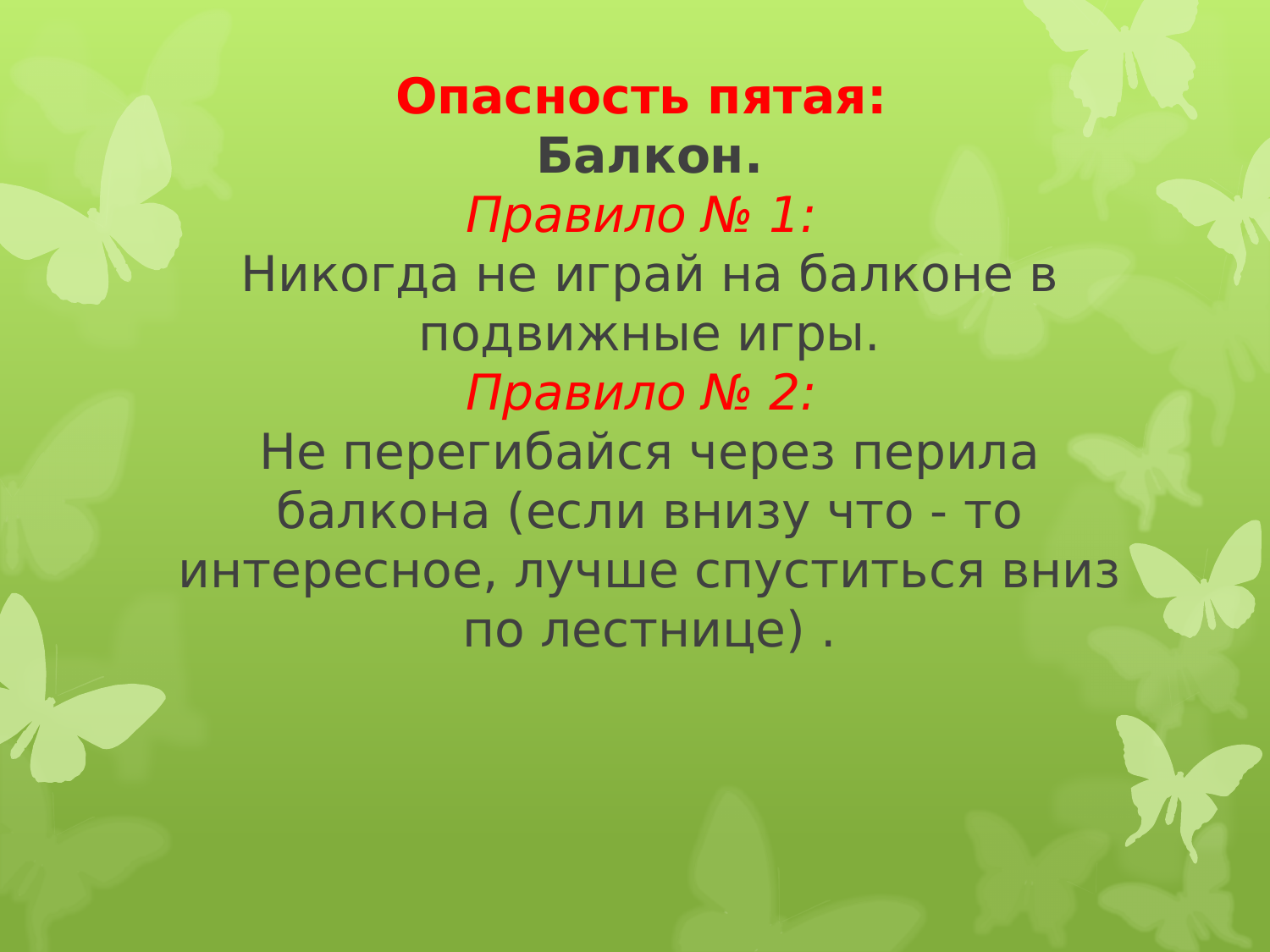

# Опасность пятая: Балкон. Правило № 1:  Никогда не играй на балконе в подвижные игры. Правило № 2:  Не перегибайся через перила балкона (если внизу что - то интересное, лучше спуститься вниз по лестнице) .